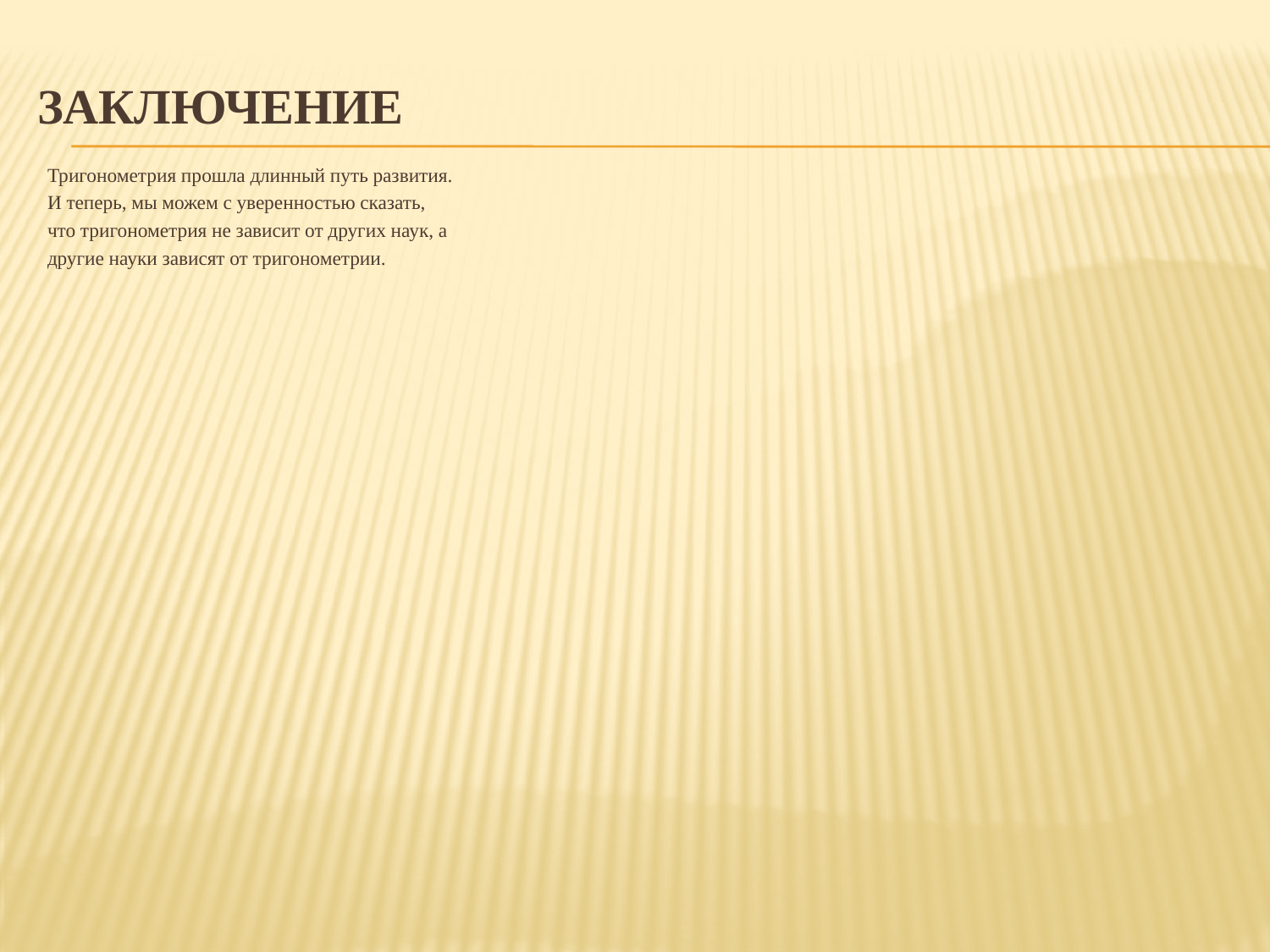

# Заключение
Тригонометрия прошла длинный путь развития.
И теперь, мы можем с уверенностью сказать,
что тригонометрия не зависит от других наук, а
другие науки зависят от тригонометрии.